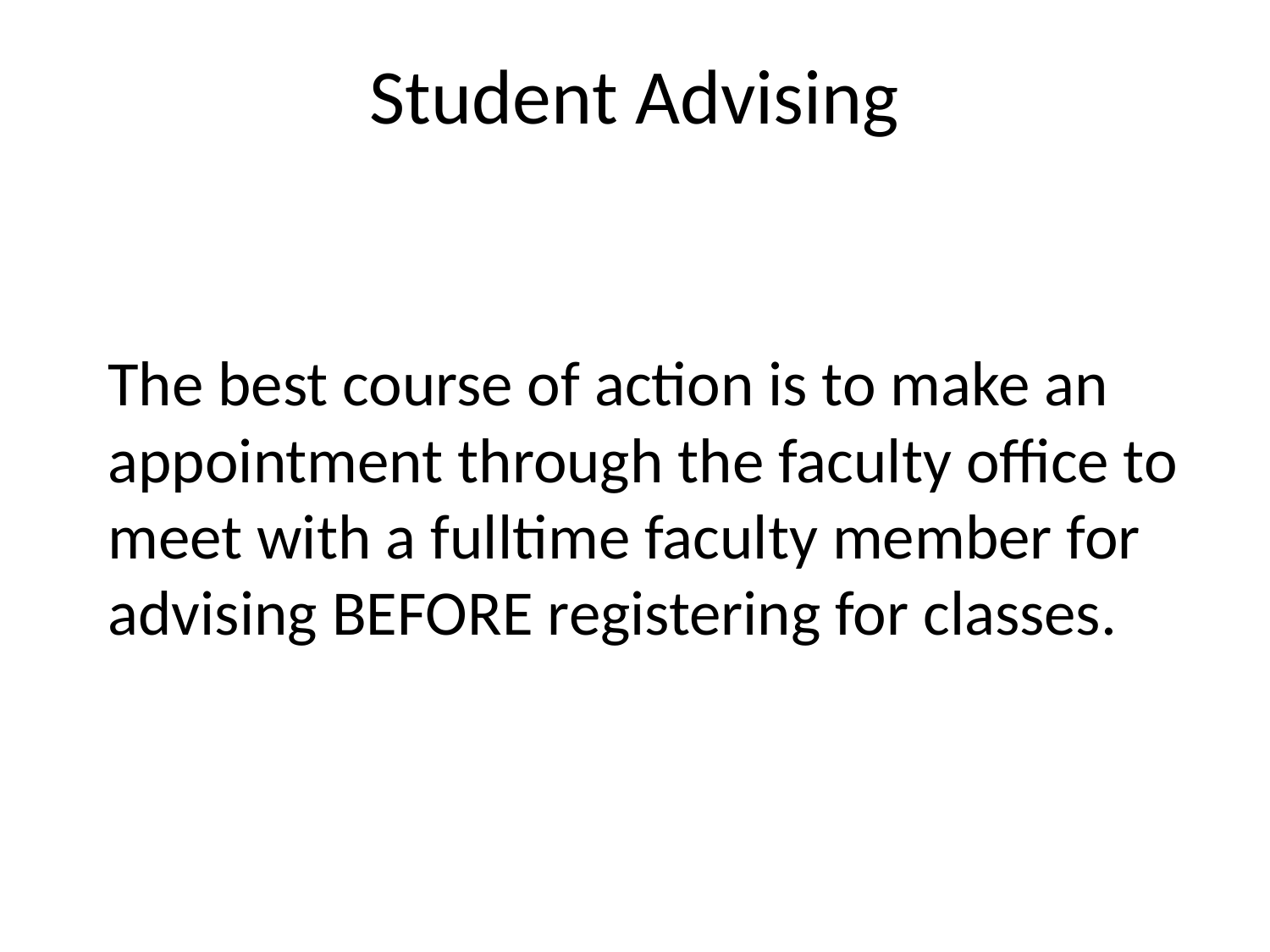

# Student Advising

The best course of action is to make an appointment through the faculty office to meet with a fulltime faculty member for advising BEFORE registering for classes.